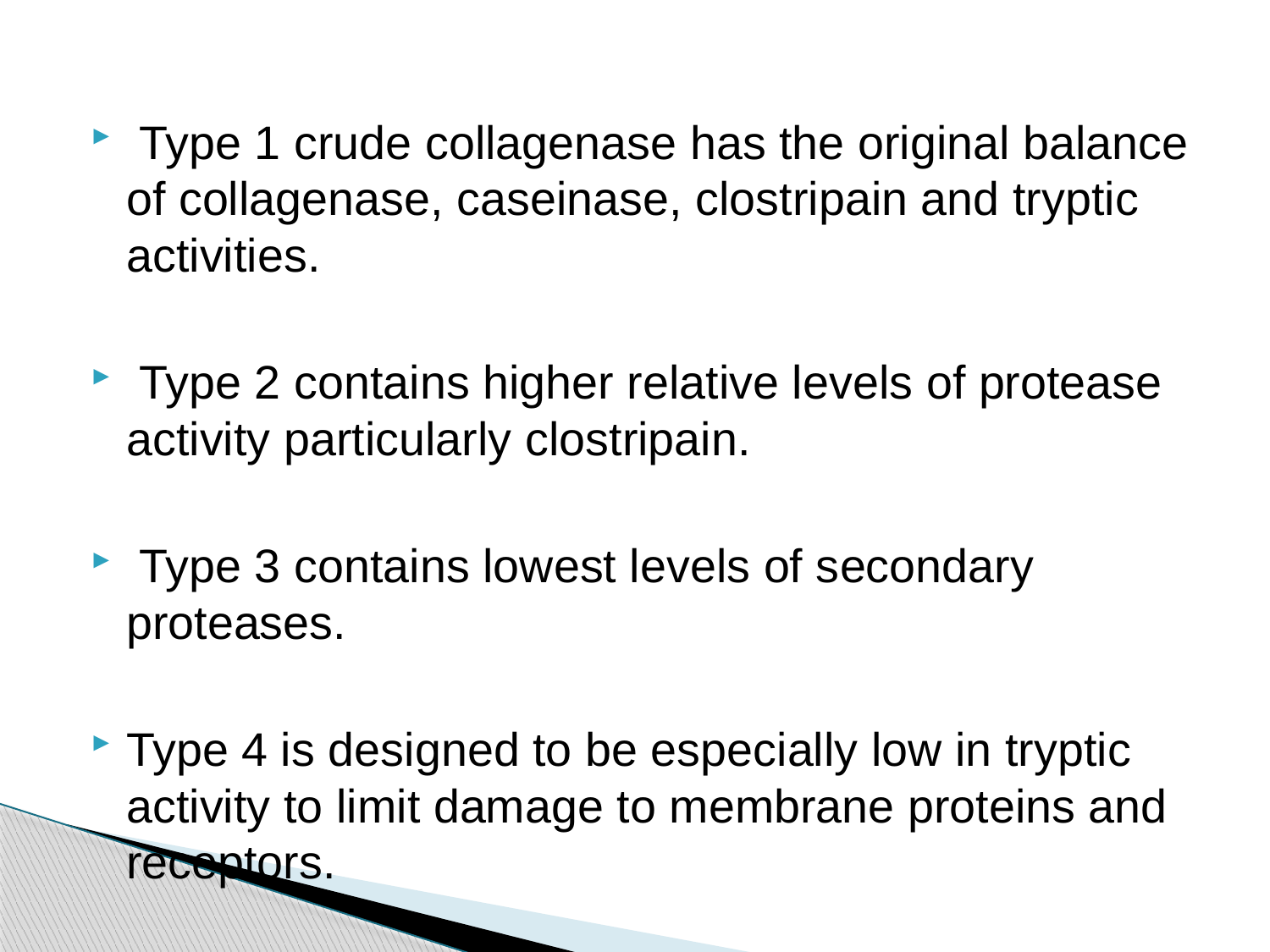

Type 1 crude collagenase has the original balance of collagenase, caseinase, clostripain and tryptic activities.

 Type 2 contains higher relative levels of protease activity particularly clostripain.

 Type 3 contains lowest levels of secondary proteases.

Type 4 is designed to be especially low in tryptic activity to limit damage to membrane proteins and receptors.